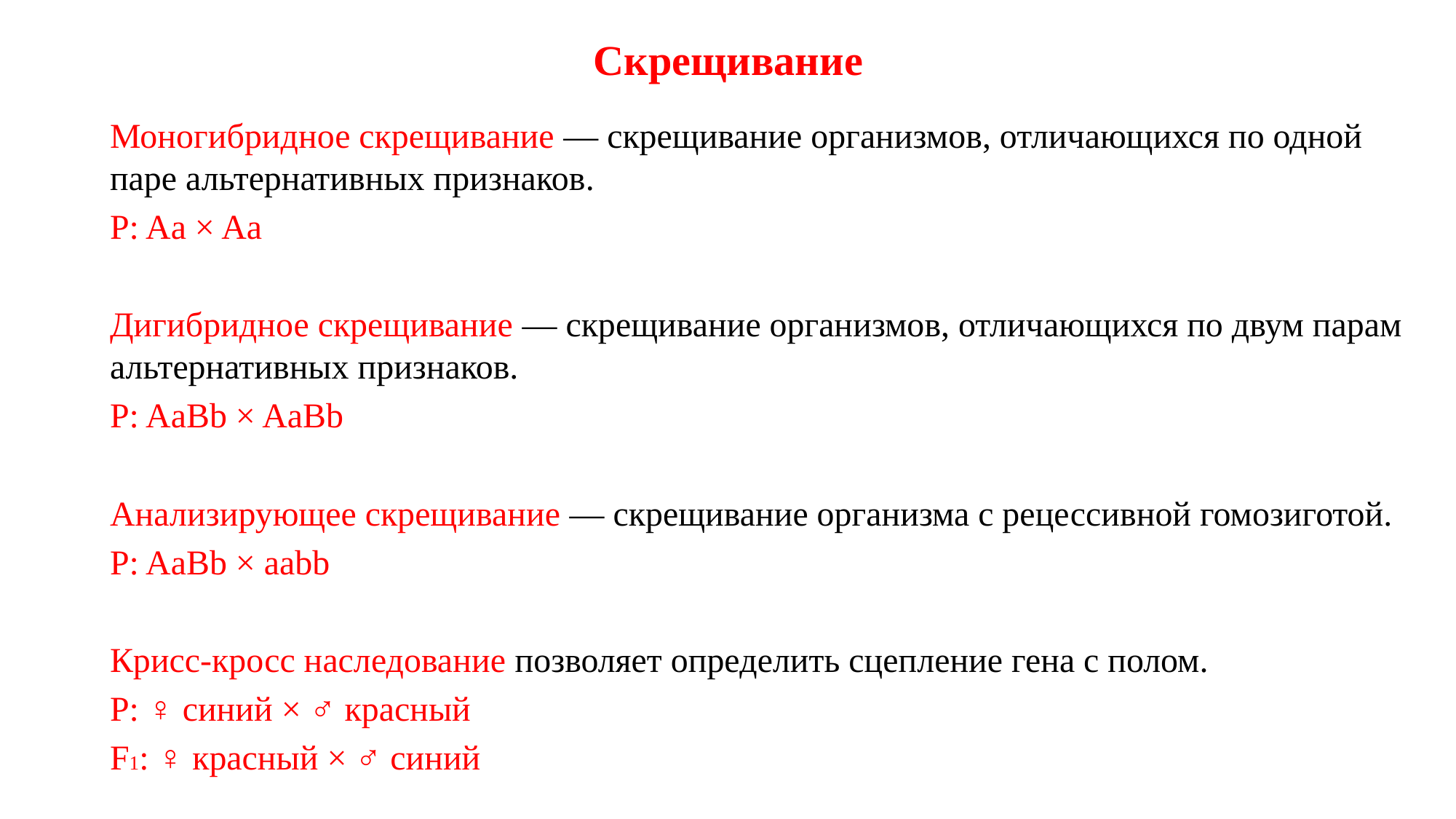

Скрещивание
Моногибридное скрещивание — скрещивание организмов, отличающихся по одной паре альтернативных признаков.
P: Aa × Aa

Дигибридное скрещивание — скрещивание организмов, отличающихся по двум парам альтернативных признаков.
P: AaBb × AaBb

Анализирующее скрещивание — скрещивание организма с рецессивной гомозиготой.
P: AaBb × aabb

Крисс-кросс наследование позволяет определить сцепление гена с полом.
P: ♀ синий × ♂ красный
F1: ♀ красный × ♂ синий